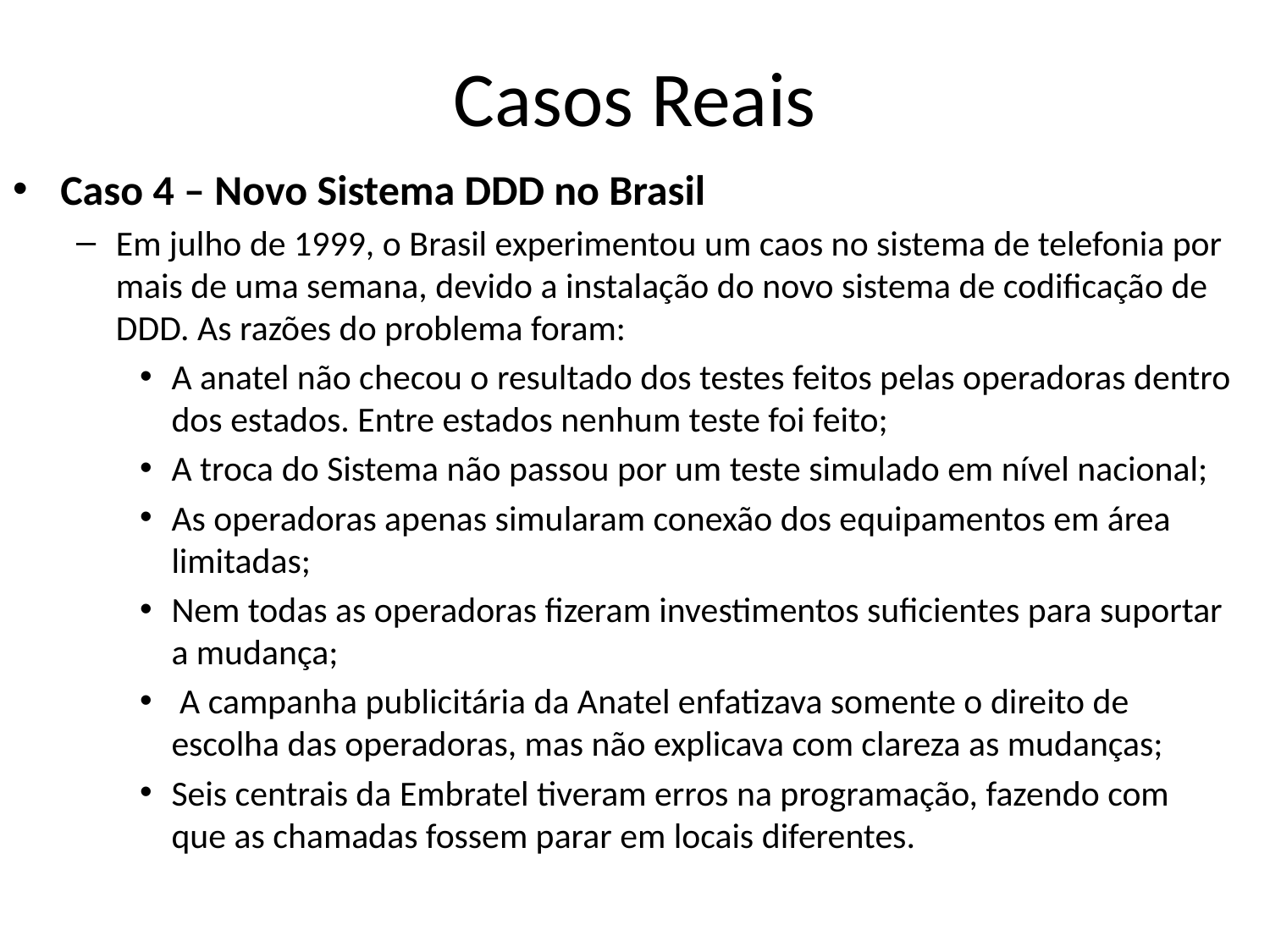

# Casos Reais
Caso 4 – Novo Sistema DDD no Brasil
Em julho de 1999, o Brasil experimentou um caos no sistema de telefonia por mais de uma semana, devido a instalação do novo sistema de codificação de DDD. As razões do problema foram:
A anatel não checou o resultado dos testes feitos pelas operadoras dentro dos estados. Entre estados nenhum teste foi feito;
A troca do Sistema não passou por um teste simulado em nível nacional;
As operadoras apenas simularam conexão dos equipamentos em área limitadas;
Nem todas as operadoras fizeram investimentos suficientes para suportar a mudança;
 A campanha publicitária da Anatel enfatizava somente o direito de escolha das operadoras, mas não explicava com clareza as mudanças;
Seis centrais da Embratel tiveram erros na programação, fazendo com que as chamadas fossem parar em locais diferentes.